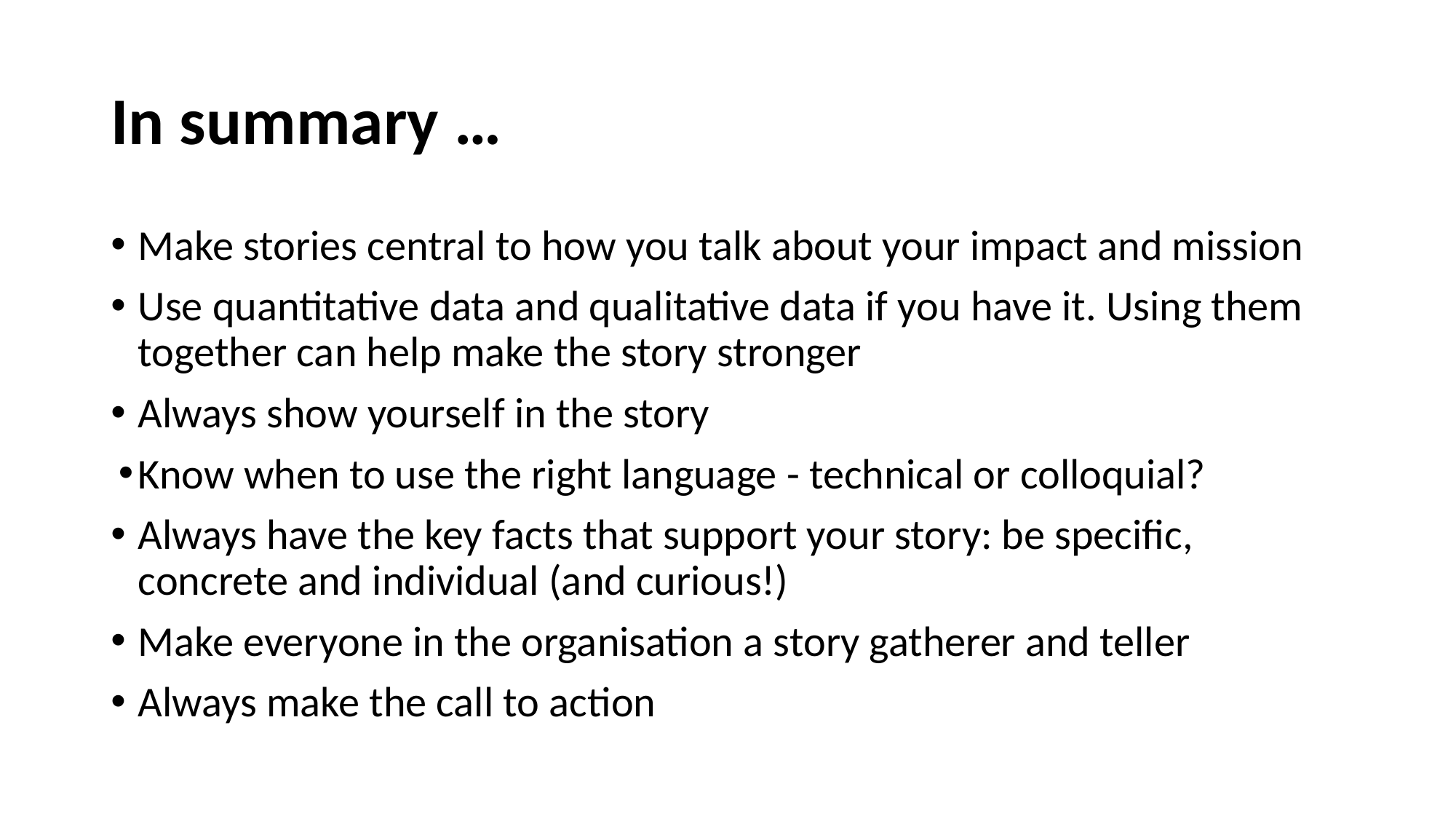

# In summary …
Make stories central to how you talk about your impact and mission
Use quantitative data and qualitative data if you have it. Using them together can help make the story stronger
Always show yourself in the story
Know when to use the right language - technical or colloquial?
Always have the key facts that support your story: be specific, concrete and individual (and curious!)
Make everyone in the organisation a story gatherer and teller
Always make the call to action